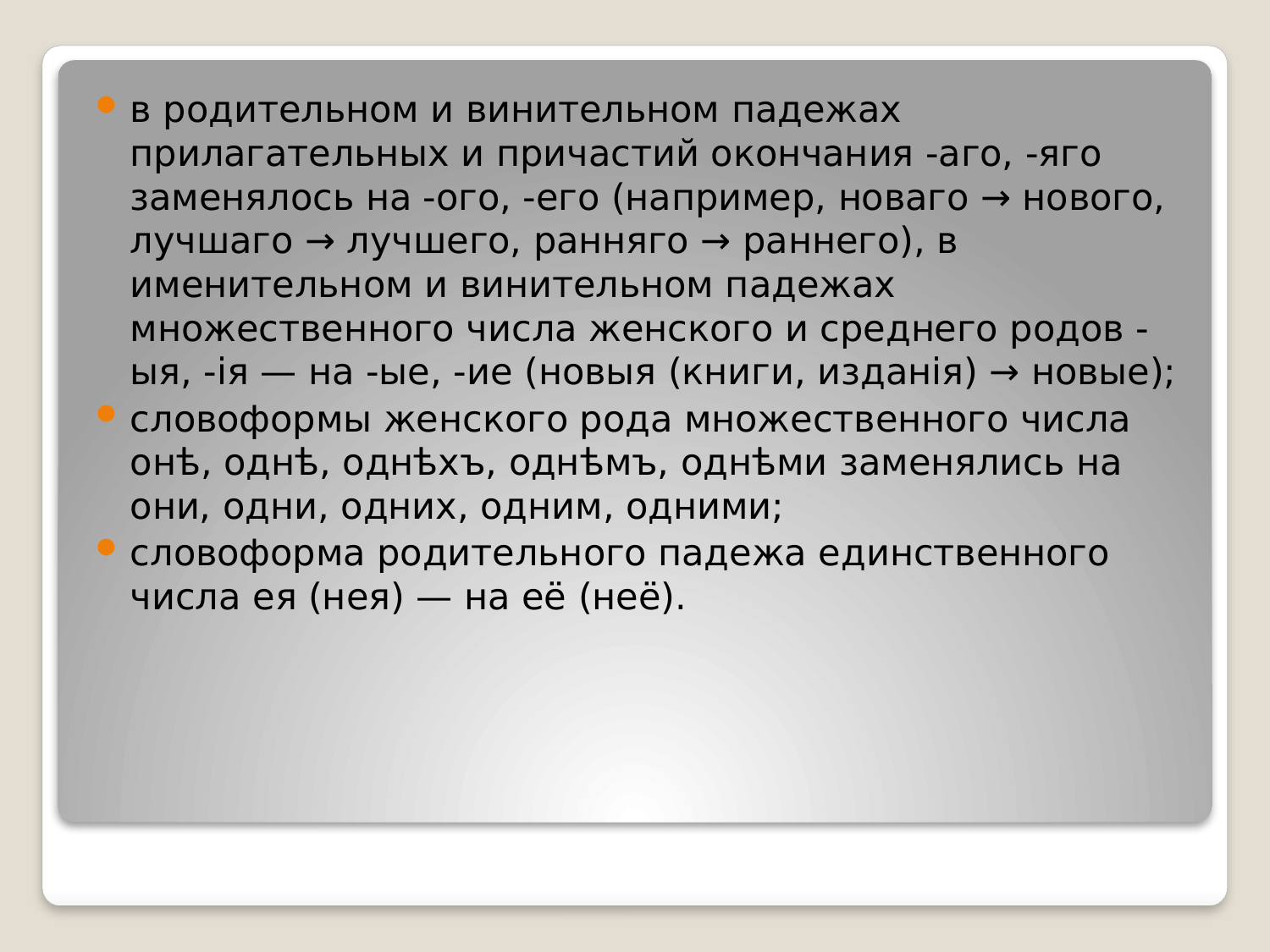

в родительном и винительном падежах прилагательных и причастий окончания -аго, -яго заменялось на -ого, -его (например, новаго → нового, лучшаго → лучшего, ранняго → раннего), в именительном и винительном падежах множественного числа женского и среднего родов -ыя, -ія — на -ые, -ие (новыя (книги, изданія) → новые);
словоформы женского рода множественного числа онѣ, однѣ, однѣхъ, однѣмъ, однѣми заменялись на они, одни, одних, одним, одними;
словоформа родительного падежа единственного числа ея (нея) — на её (неё).
#